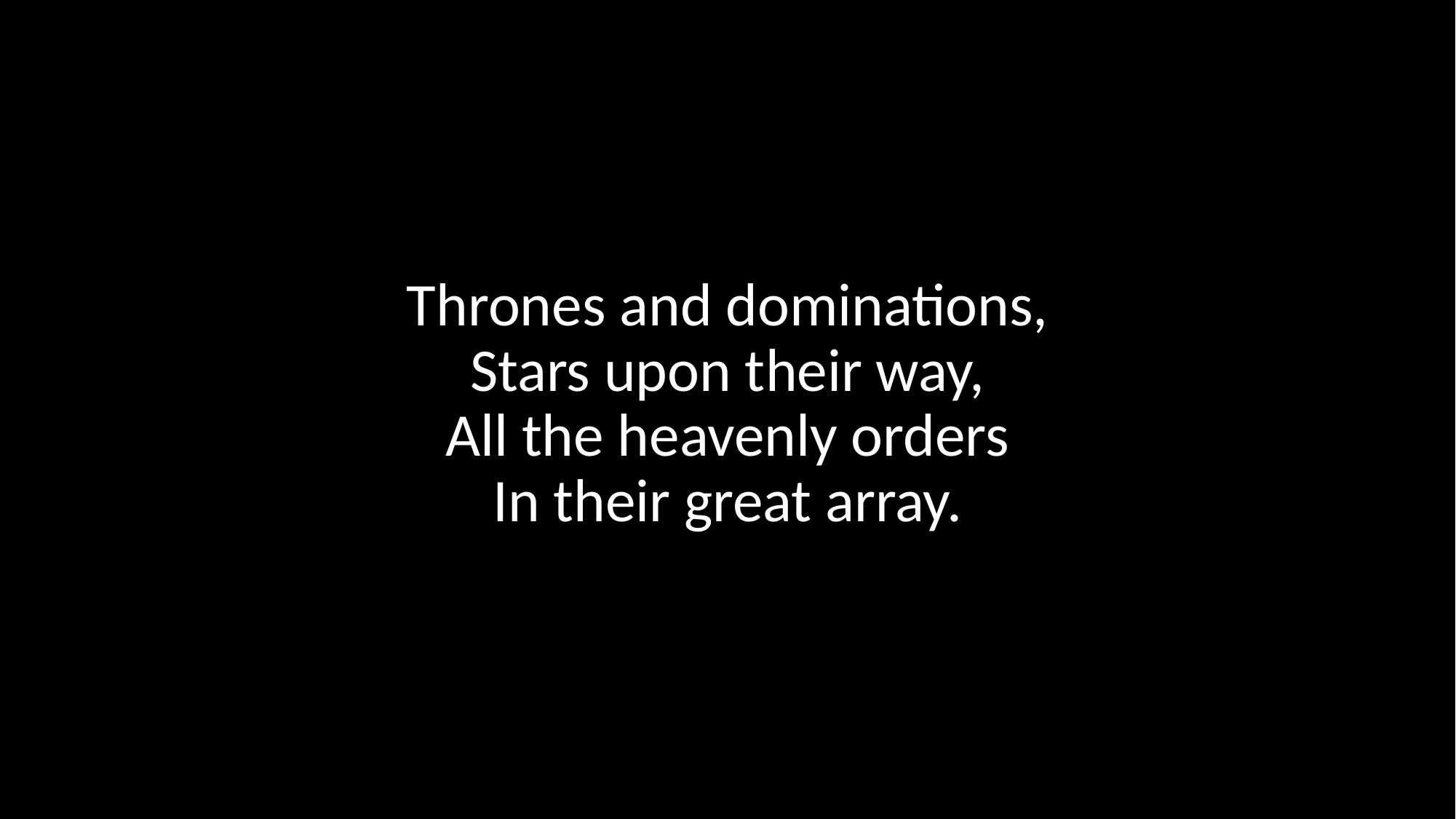

Thrones and dominations,
Stars upon their way,
All the heavenly orders
In their great array.